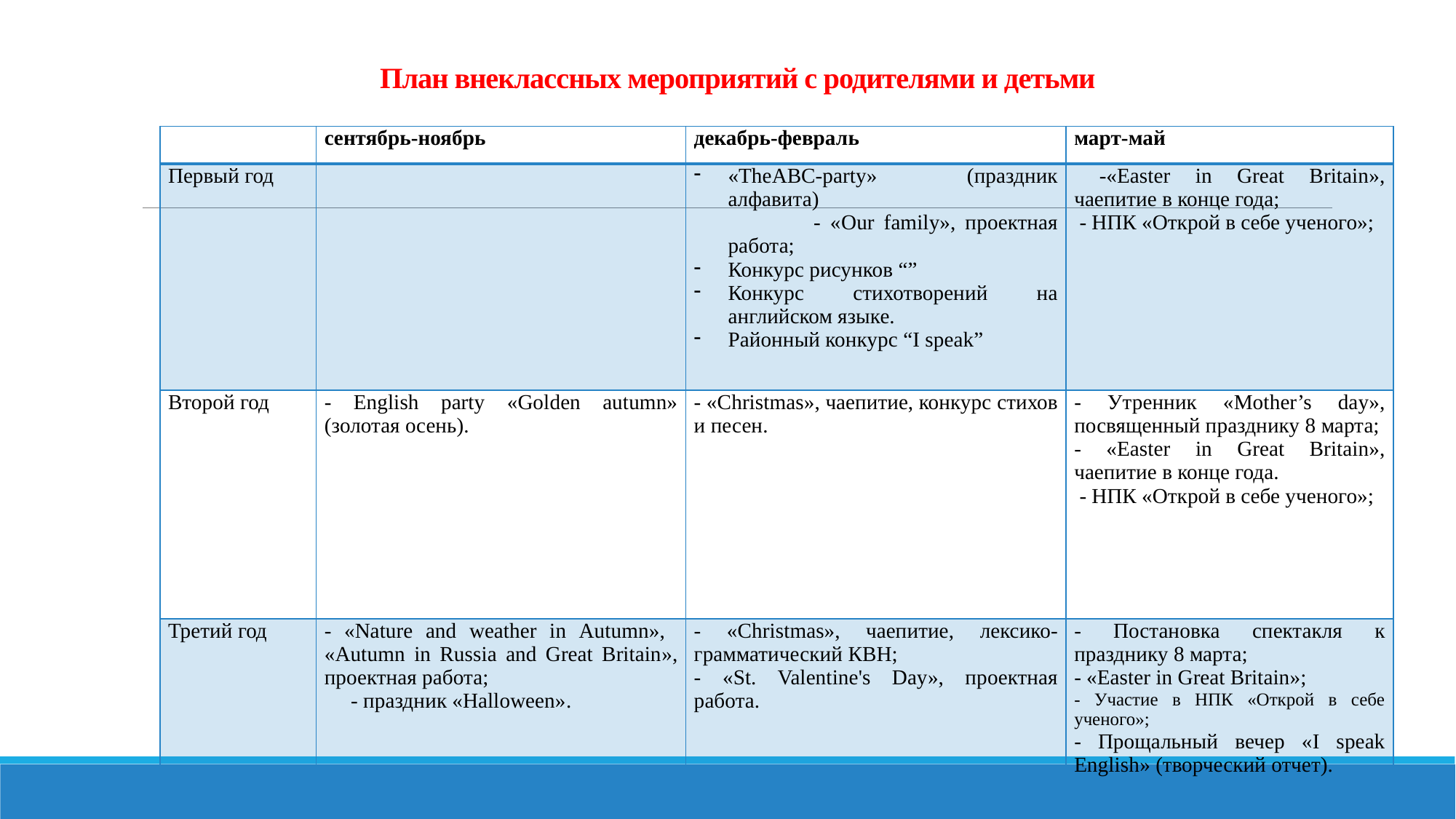

# План внеклассных мероприятий с родителями и детьми
|  | сентябрь-ноябрь | декабрь-февраль | март-май |
| --- | --- | --- | --- |
| Первый год |  | «TheABC-party» (праздник алфавита) - «Our family», проектная работа; Конкурс рисунков “” Конкурс стихотворений на английском языке. Районный конкурс “I speak” | -«Easter in Great Britain», чаепитие в конце года;  - НПК «Открой в себе ученого»; |
| Второй год | - English party «Golden autumn» (золотая осень). | - «Christmas», чаепитие, конкурс стихов и песен. | - Утренник «Mother’s day», посвященный празднику 8 марта; - «Easter in Great Britain», чаепитие в конце года.  - НПК «Открой в себе ученого»; |
| Третий год | - «Nature and weather in Autumn», «Autumn in Russia and Great Britain», проектная работа; - праздник «Halloween». | - «Christmas», чаепитие, лексико-грамматический КВН; - «St. Valentine's Day», проектная работа. | - Постановка спектакля к празднику 8 марта; - «Easter in Great Britain»; - Участие в НПК «Открой в себе ученого»; - Прощальный вечер «I speak English» (творческий отчет). |